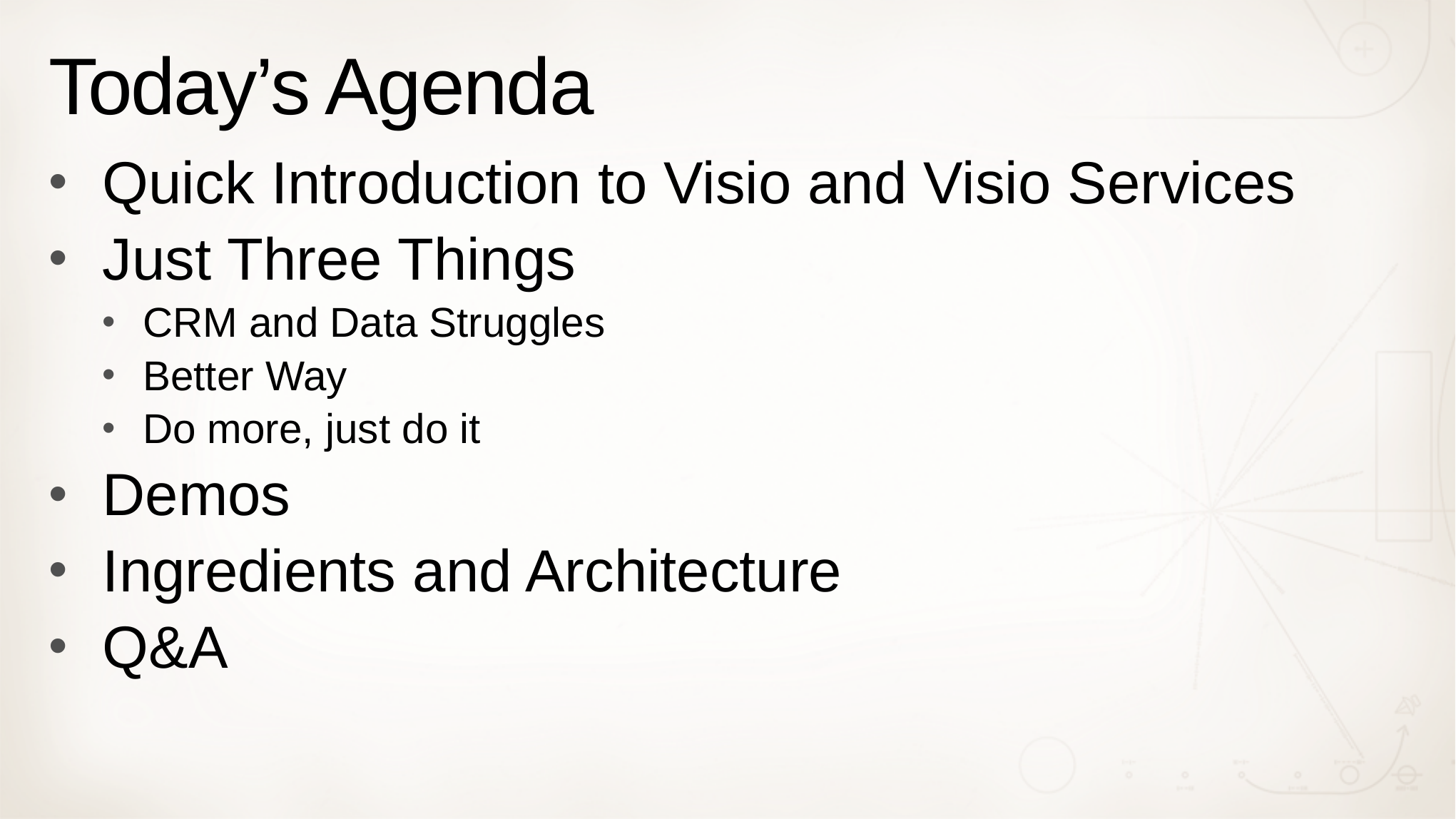

# Today’s Agenda
Quick Introduction to Visio and Visio Services
Just Three Things
CRM and Data Struggles
Better Way
Do more, just do it
Demos
Ingredients and Architecture
Q&A